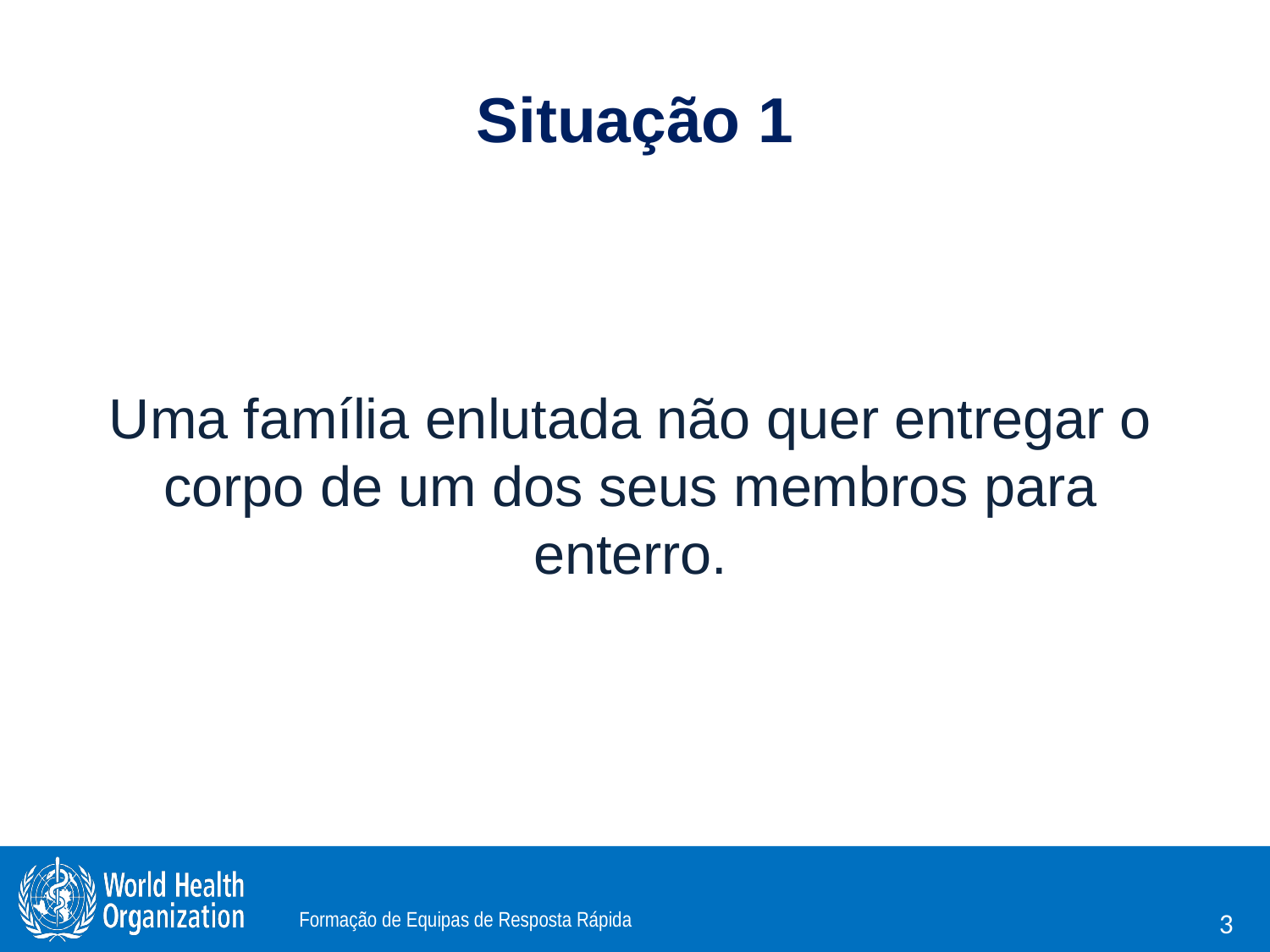

# Situação 1
Uma família enlutada não quer entregar o corpo de um dos seus membros para enterro.